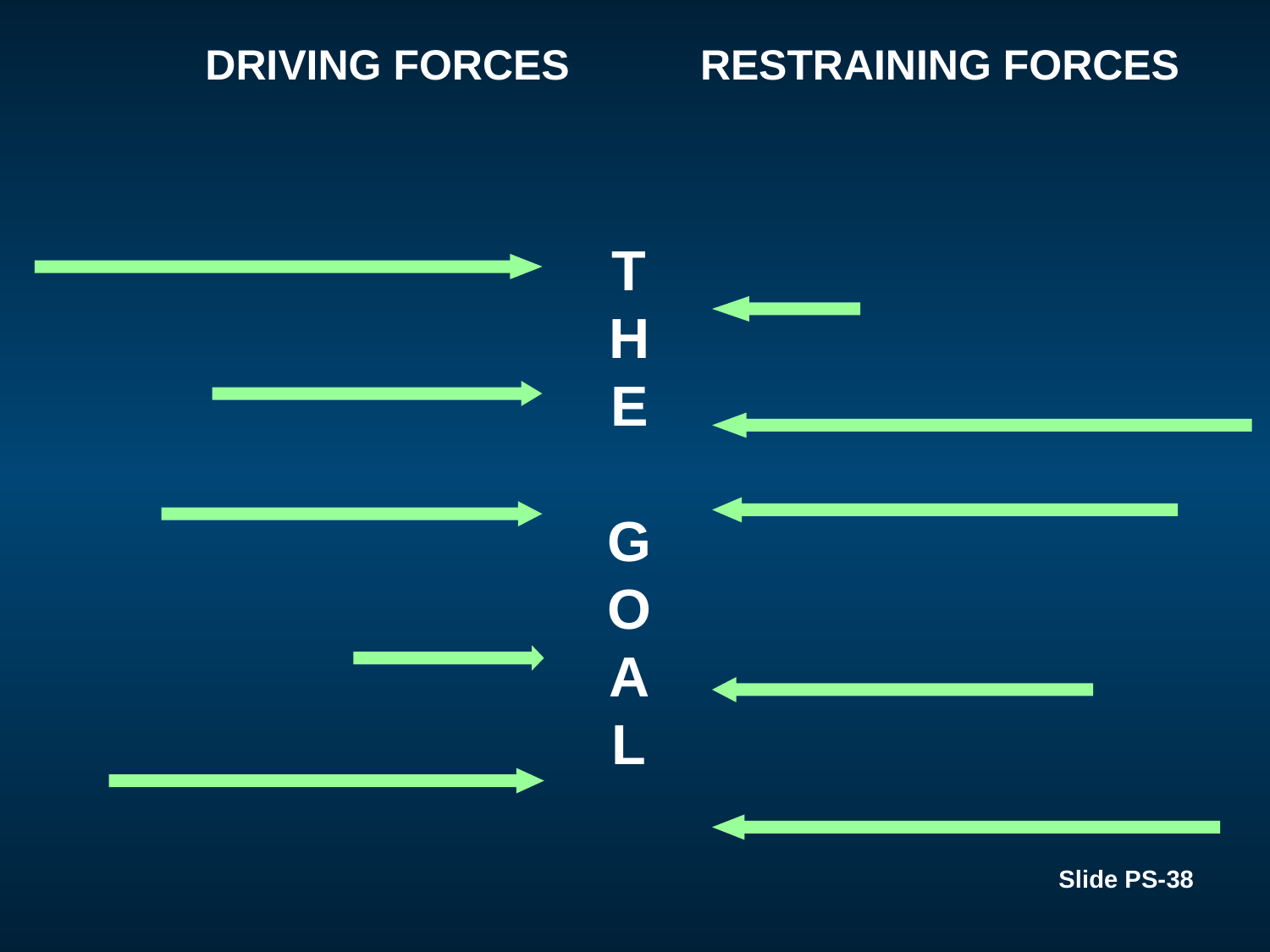

DRIVING FORCES
RESTRAINING FORCES

T
H
E
G
O
A
L

Slide PS-38